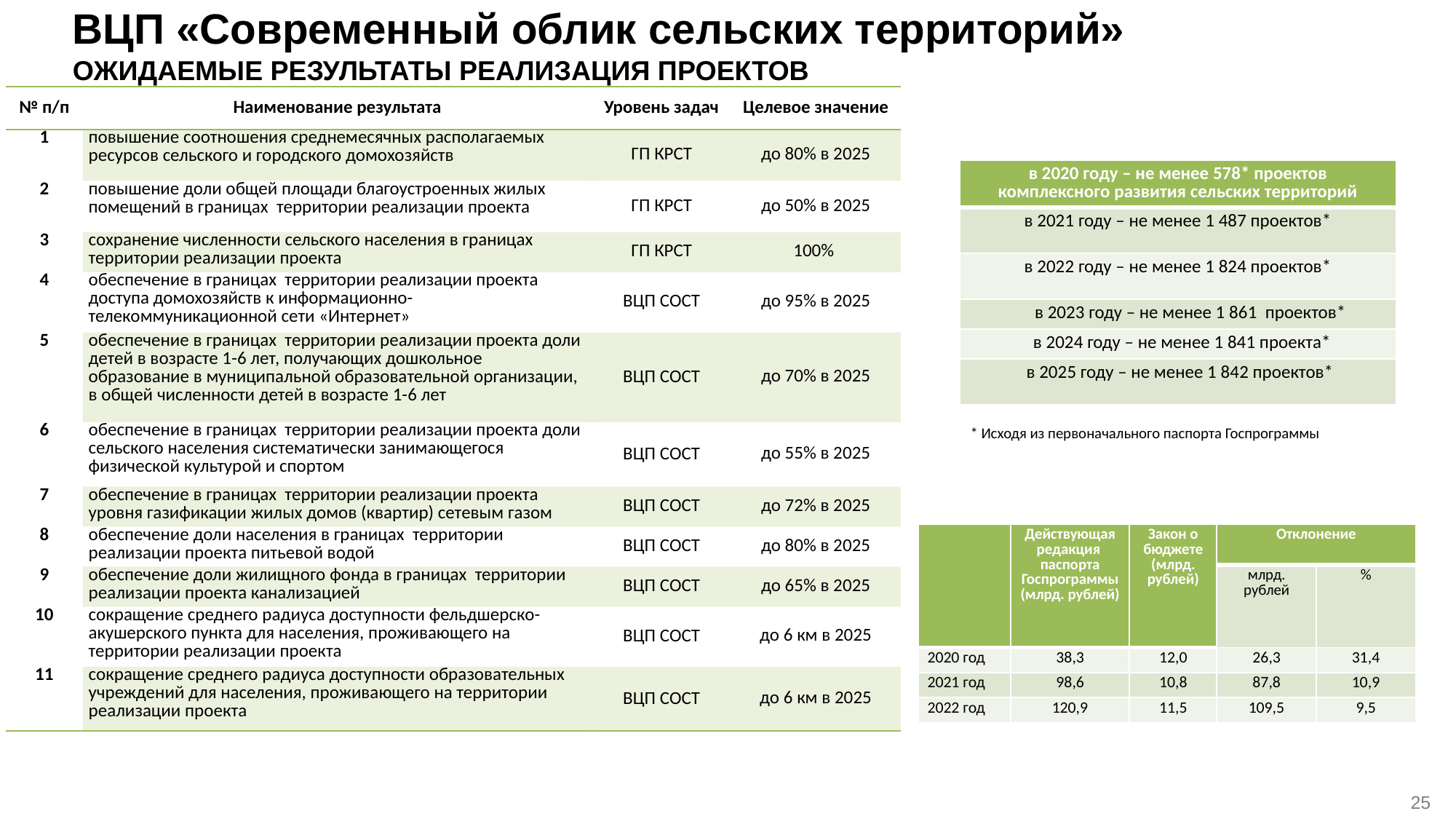

# ВЦП «Современный облик сельских территорий» ОЖИДАЕМЫЕ РЕЗУЛЬТАТЫ РЕАЛИЗАЦИЯ ПРОЕКТОВ
| № п/п | Наименование результата | Уровень задач | Целевое значение |
| --- | --- | --- | --- |
| 1 | повышение соотношения среднемесячных располагаемых ресурсов сельского и городского домохозяйств | ГП КРСТ | до 80% в 2025 |
| 2 | повышение доли общей площади благоустроенных жилых помещений в границах территории реализации проекта | ГП КРСТ | до 50% в 2025 |
| 3 | сохранение численности сельского населения в границах территории реализации проекта | ГП КРСТ | 100% |
| 4 | обеспечение в границах территории реализации проекта доступа домохозяйств к информационно-телекоммуникационной сети «Интернет» | ВЦП СОСТ | до 95% в 2025 |
| 5 | обеспечение в границах территории реализации проекта доли детей в возрасте 1-6 лет, получающих дошкольное образование в муниципальной образовательной организации, в общей численности детей в возрасте 1-6 лет | ВЦП СОСТ | до 70% в 2025 |
| 6 | обеспечение в границах территории реализации проекта доли сельского населения систематически занимающегося физической культурой и спортом | ВЦП СОСТ | до 55% в 2025 |
| 7 | обеспечение в границах территории реализации проекта уровня газификации жилых домов (квартир) сетевым газом | ВЦП СОСТ | до 72% в 2025 |
| 8 | обеспечение доли населения в границах территории реализации проекта питьевой водой | ВЦП СОСТ | до 80% в 2025 |
| 9 | обеспечение доли жилищного фонда в границах территории реализации проекта канализацией | ВЦП СОСТ | до 65% в 2025 |
| 10 | сокращение среднего радиуса доступности фельдшерско-акушерского пункта для населения, проживающего на территории реализации проекта | ВЦП СОСТ | до 6 км в 2025 |
| 11 | сокращение среднего радиуса доступности образовательных учреждений для населения, проживающего на территории реализации проекта | ВЦП СОСТ | до 6 км в 2025 |
| в 2020 году – не менее 578\* проектов комплексного развития сельских территорий |
| --- |
| в 2021 году – не менее 1 487 проектов\* |
| в 2022 году – не менее 1 824 проектов\* |
| в 2023 году – не менее 1 861 проектов\* |
| в 2024 году – не менее 1 841 проекта\* |
| в 2025 году – не менее 1 842 проектов\* |
* Исходя из первоначального паспорта Госпрограммы
|  | Действующая редакция паспорта Госпрограммы (млрд. рублей) | Закон о бюджете (млрд. рублей) | Отклонение |  |
| --- | --- | --- | --- | --- |
|  |  |  | млрд. рублей | % |
| 2020 год | 38,3 | 12,0 | 26,3 | 31,4 |
| 2021 год | 98,6 | 10,8 | 87,8 | 10,9 |
| 2022 год | 120,9 | 11,5 | 109,5 | 9,5 |
25